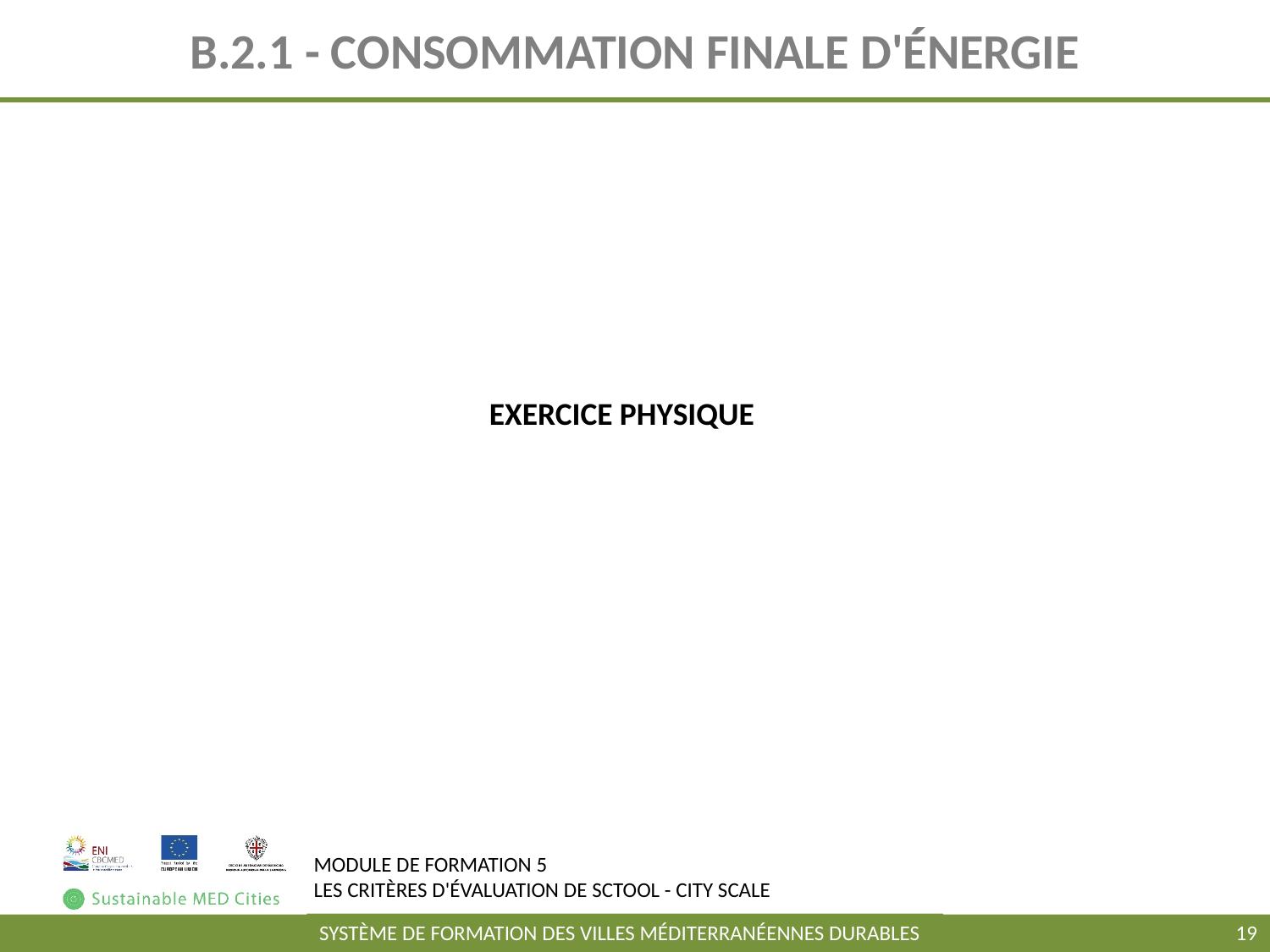

# B.2.1 - CONSOMMATION FINALE D'ÉNERGIE

EXERCICE PHYSIQUE
19
SYSTÈME DE FORMATION DES VILLES MÉDITERRANÉENNES DURABLES